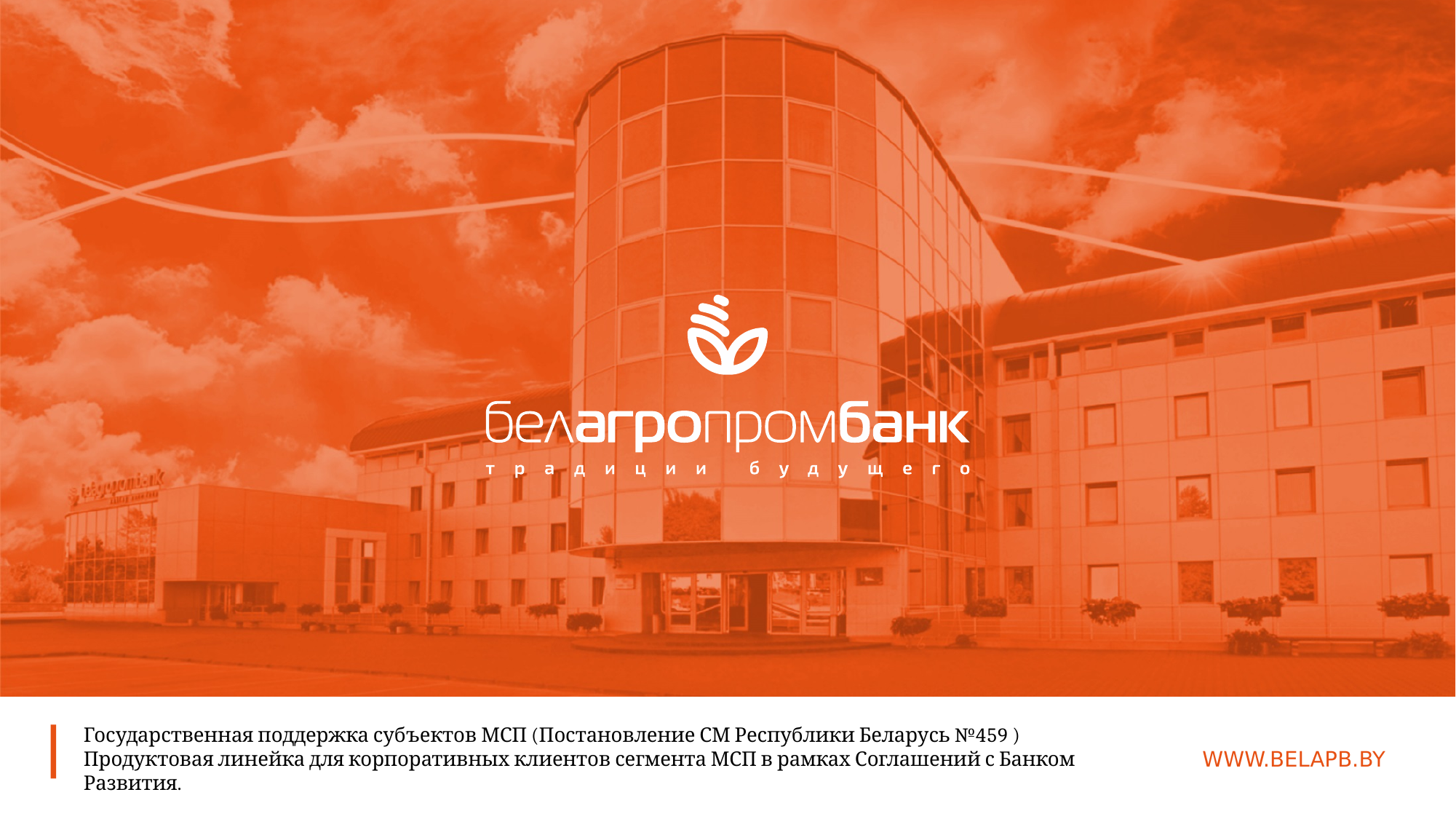

Государственная поддержка субъектов МСП (Постановление СМ Республики Беларусь №459 ) Продуктовая линейка для корпоративных клиентов сегмента МСП в рамках Соглашений с Банком Развития.